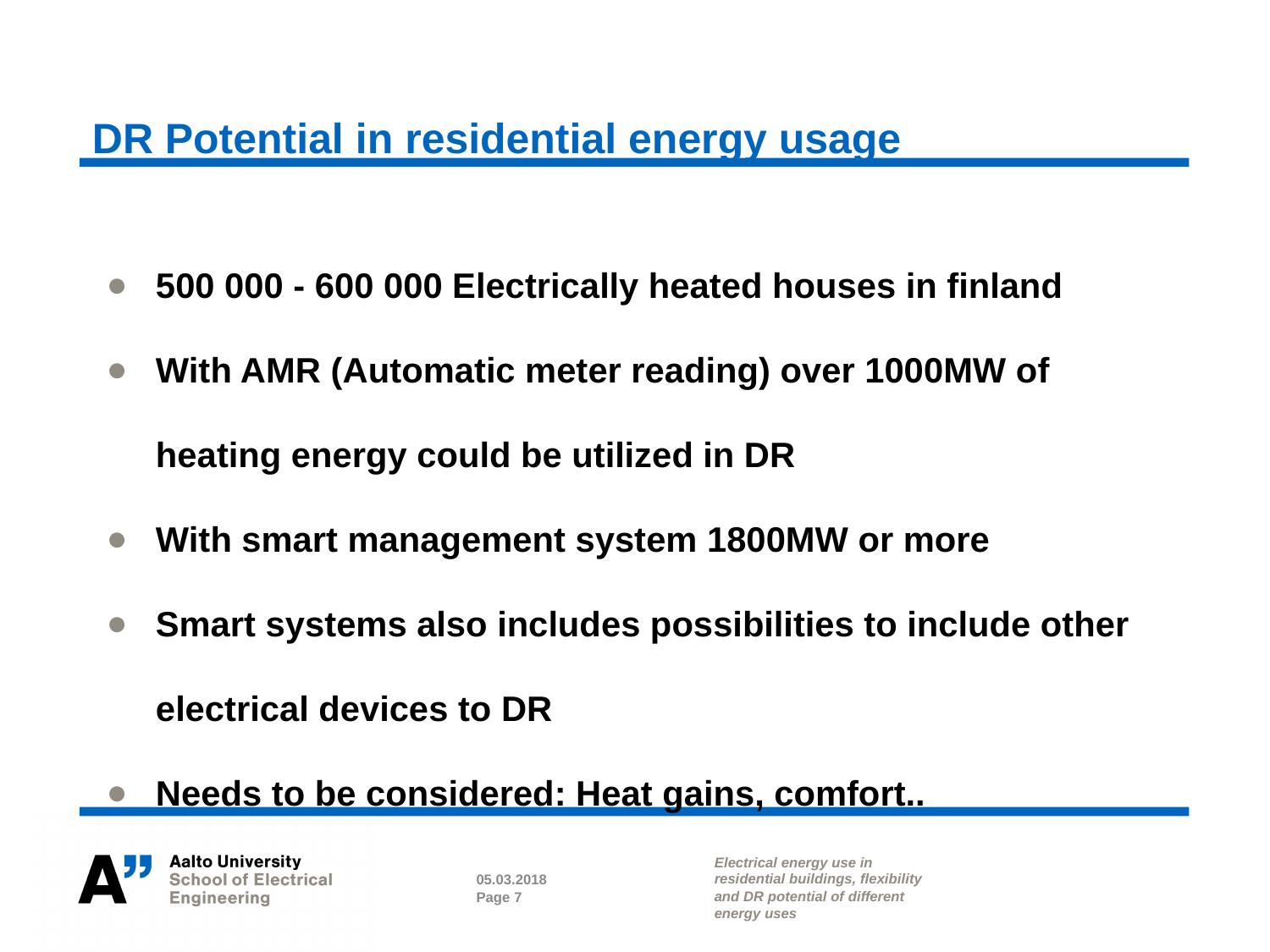

# DR Potential in residential energy usage
500 000 - 600 000 Electrically heated houses in finland
With AMR (Automatic meter reading) over 1000MW of heating energy could be utilized in DR
With smart management system 1800MW or more
Smart systems also includes possibilities to include other electrical devices to DR
Needs to be considered: Heat gains, comfort..
Electrical energy use in residential buildings, flexibility and DR potential of different energy uses

05.03.2018
Page 7